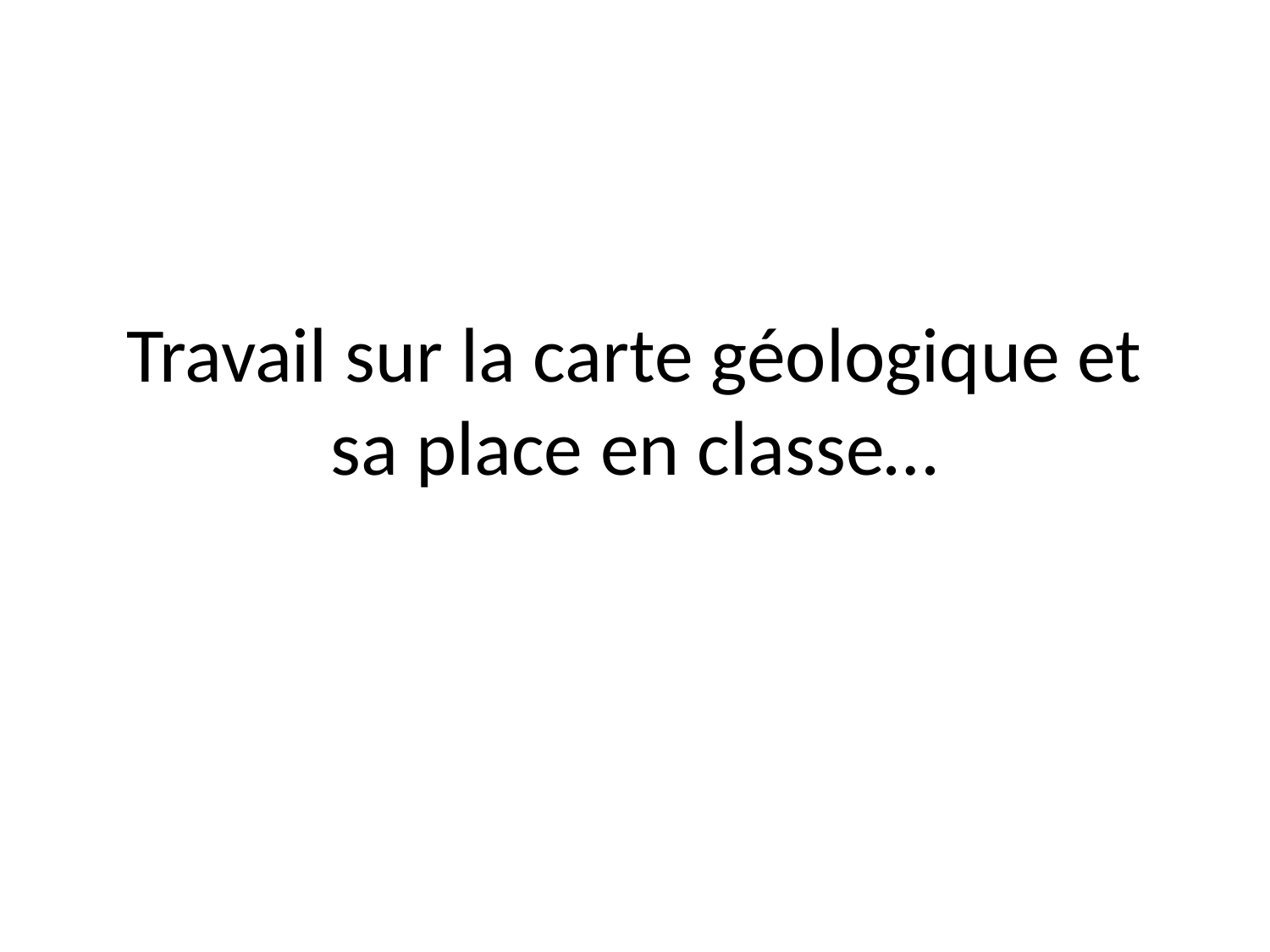

# Travail sur la carte géologique et sa place en classe…